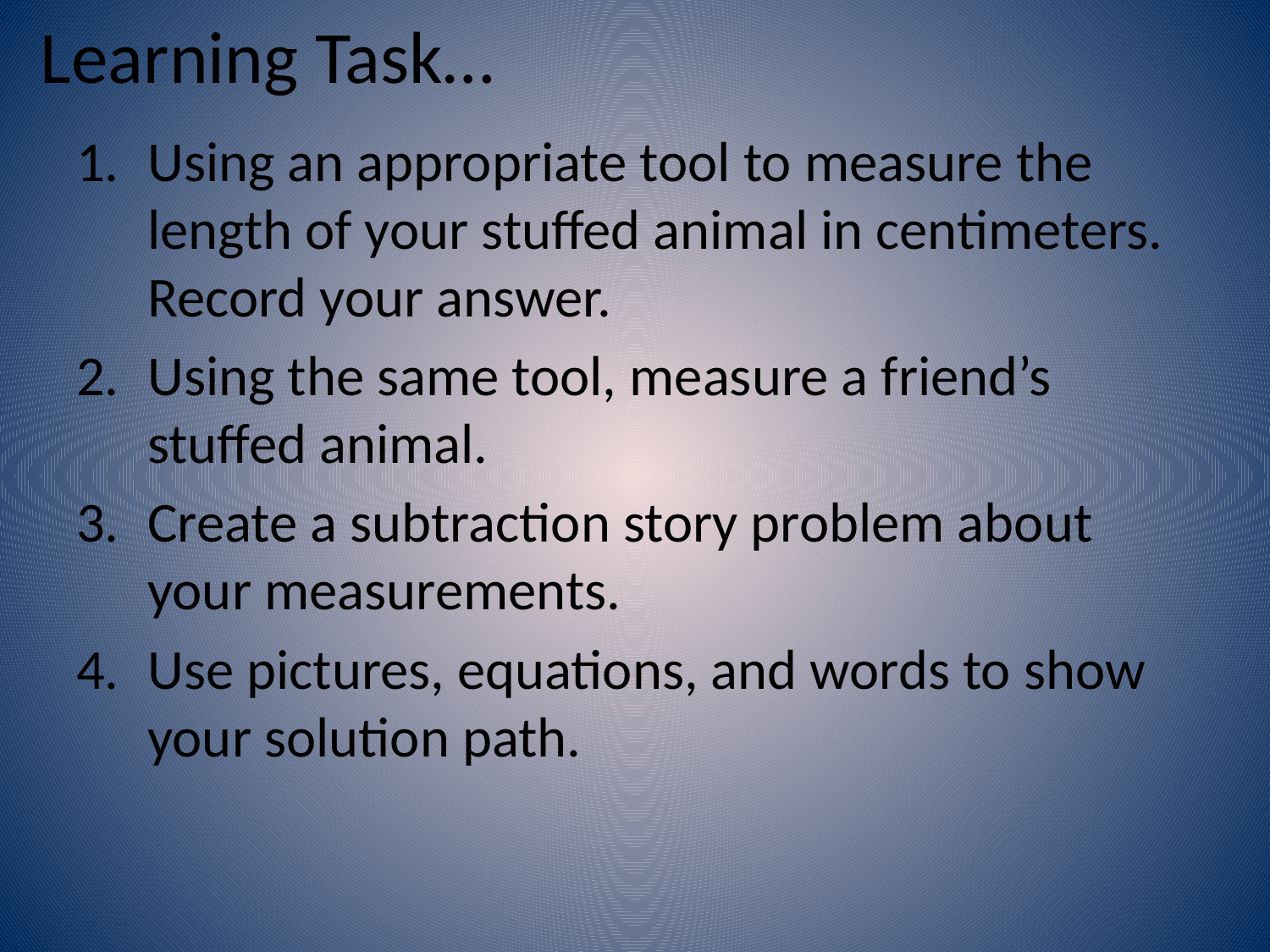

# Learning Task…
Using an appropriate tool to measure the length of your stuffed animal in centimeters. Record your answer.
Using the same tool, measure a friend’s stuffed animal.
Create a subtraction story problem about your measurements.
Use pictures, equations, and words to show your solution path.